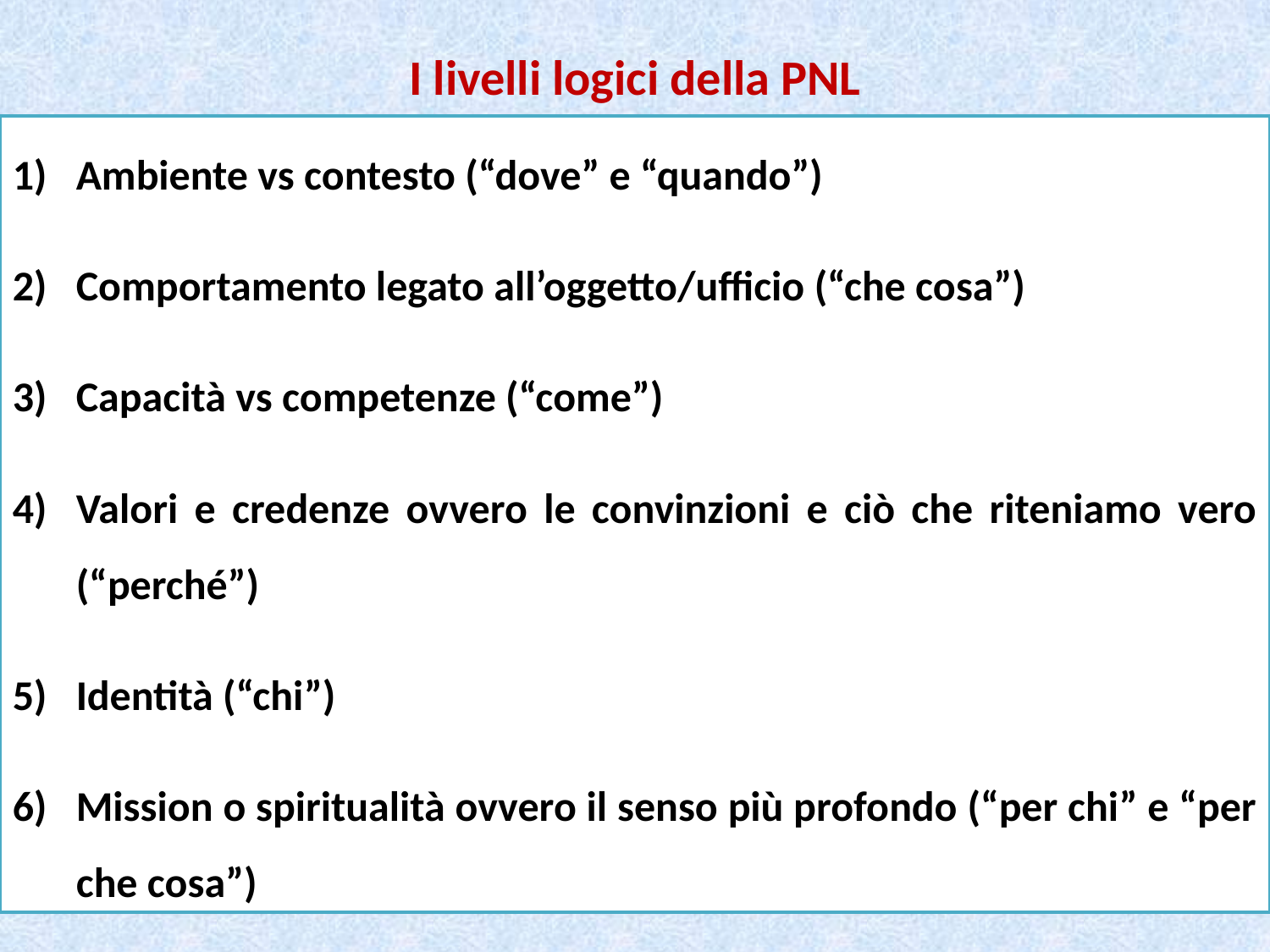

I livelli logici della PNL
Ambiente vs contesto (“dove” e “quando”)

Comportamento legato all’oggetto/ufficio (“che cosa”)

Capacità vs competenze (“come”)

Valori e credenze ovvero le convinzioni e ciò che riteniamo vero (“perché”)

Identità (“chi”)

Mission o spiritualità ovvero il senso più profondo (“per chi” e “per che cosa”)